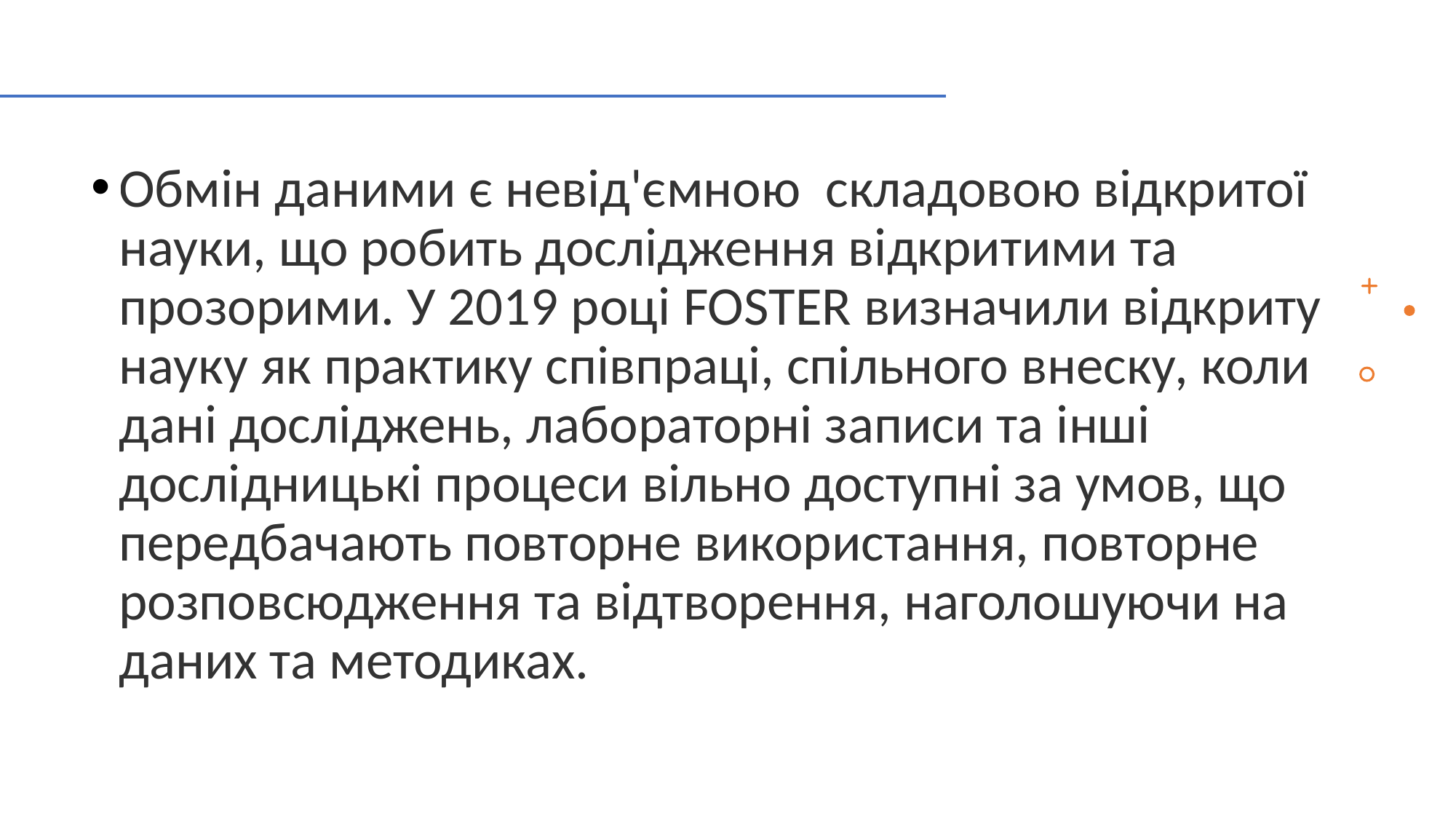

Обмін даними є невід'ємною  складовою відкритої науки, що робить дослідження відкритими та прозорими. У 2019 році FOSTER визначили відкриту науку як практику співпраці, спільного внеску, коли дані досліджень, лабораторні записи та інші дослідницькі процеси вільно доступні за умов, що передбачають повторне використання, повторне розповсюдження та відтворення, наголошуючи на даних та методиках.